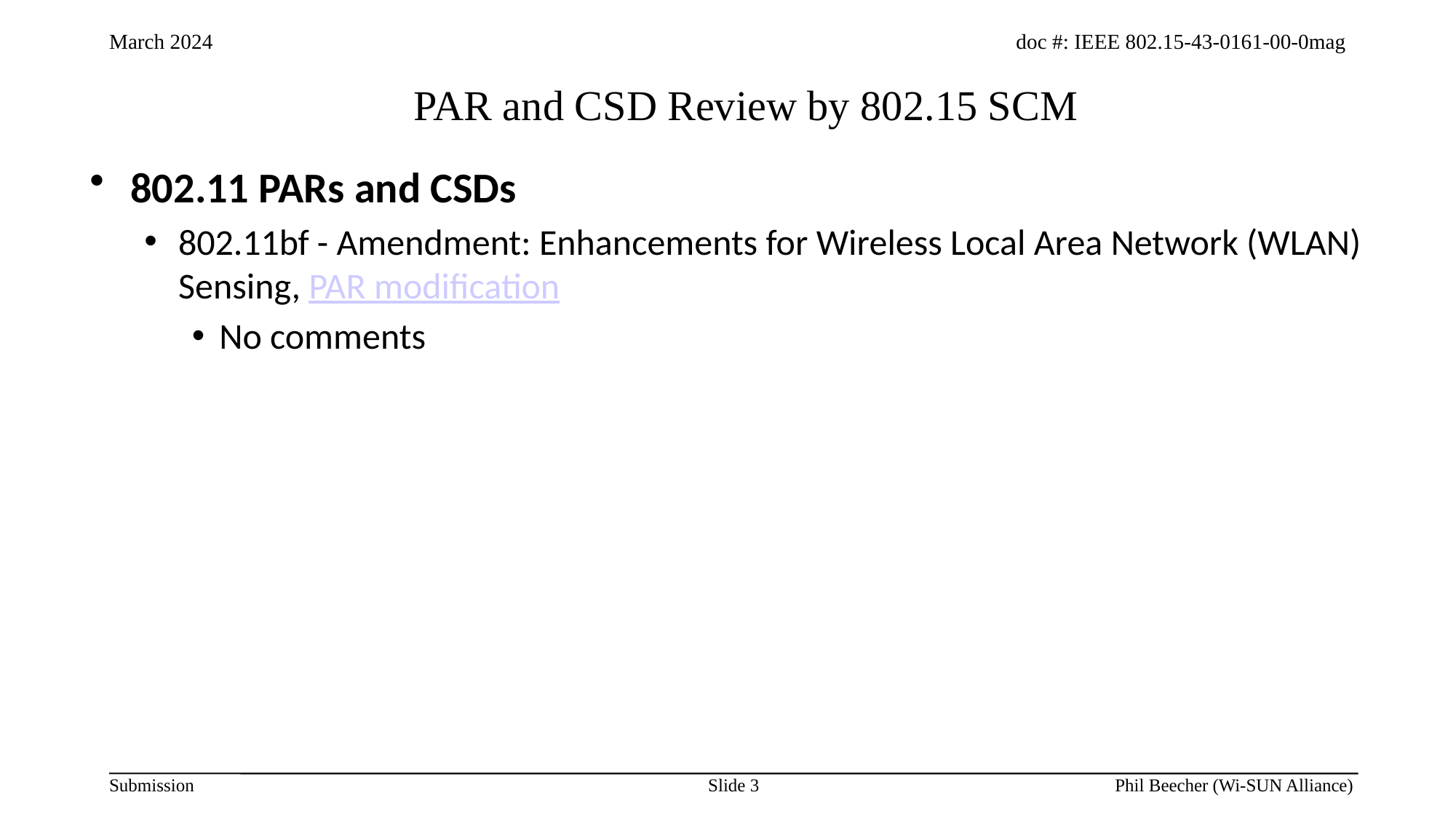

# PAR and CSD Review by 802.15 SCM
802.11 PARs and CSDs
802.11bf - Amendment: Enhancements for Wireless Local Area Network (WLAN) Sensing, PAR modification
No comments

Slide 3
Phil Beecher (Wi-SUN Alliance)